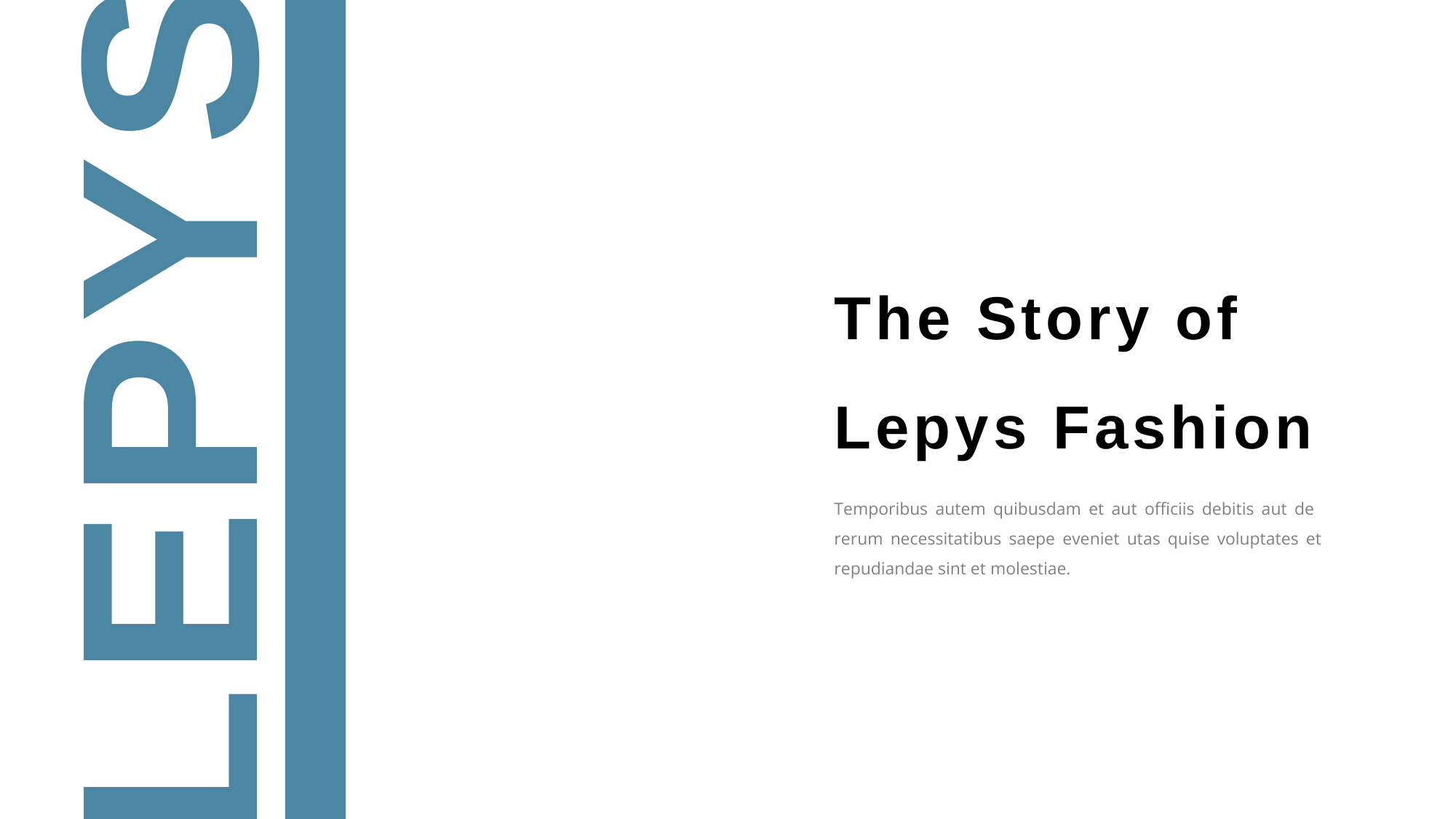

The Story of Lepys Fashion
LEPYS
Temporibus autem quibusdam et aut officiis debitis aut de  rerum necessitatibus saepe eveniet utas quise voluptates et repudiandae sint et molestiae.